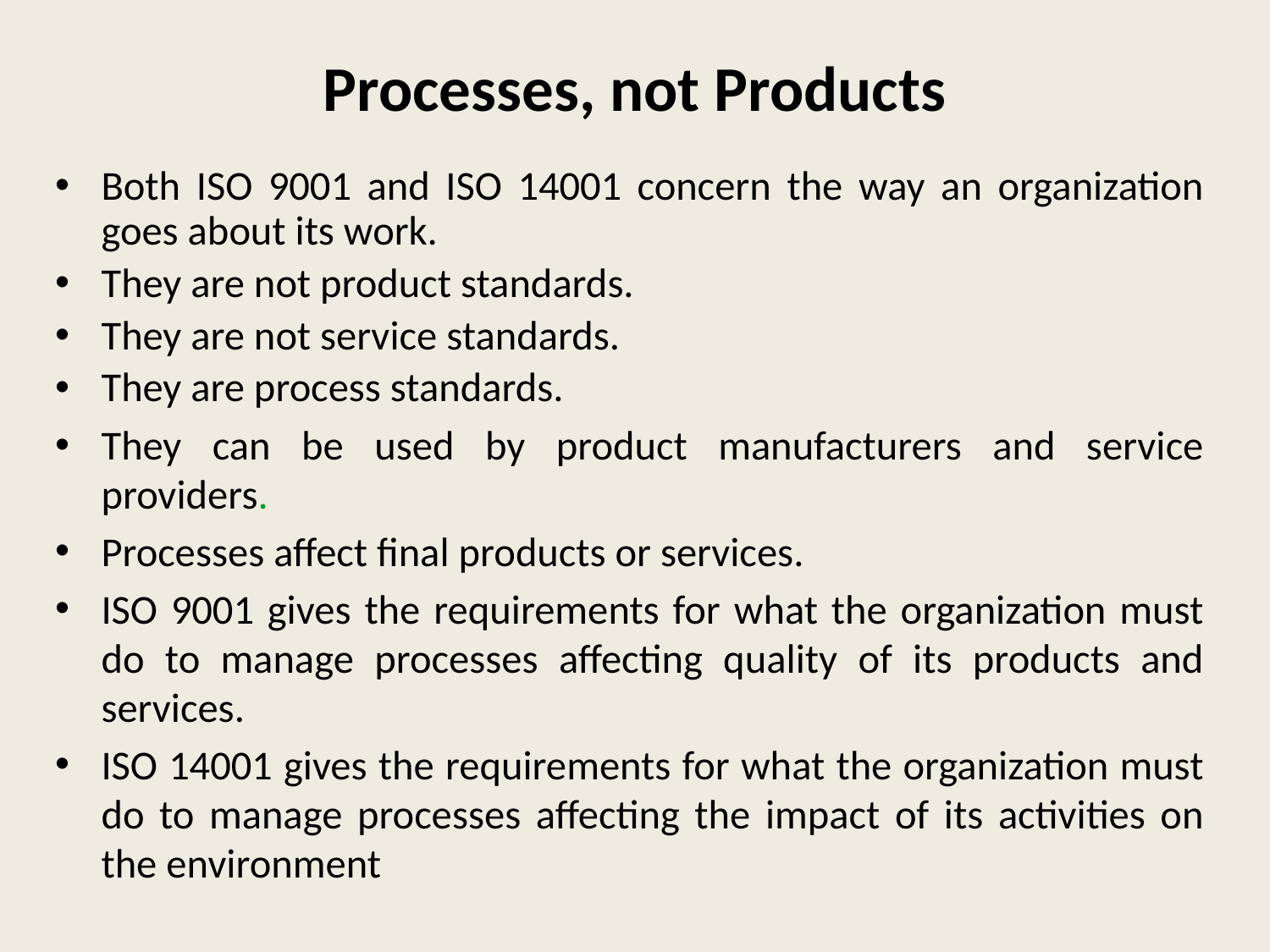

# Processes, not Products
Both ISO 9001 and ISO 14001 concern the way an organization goes about its work.
They are not product standards.
They are not service standards.
They are process standards.
They can be used by product manufacturers and service providers.
Processes affect final products or services.
ISO 9001 gives the requirements for what the organization must do to manage processes affecting quality of its products and services.
ISO 14001 gives the requirements for what the organization must do to manage processes affecting the impact of its activities on the environment